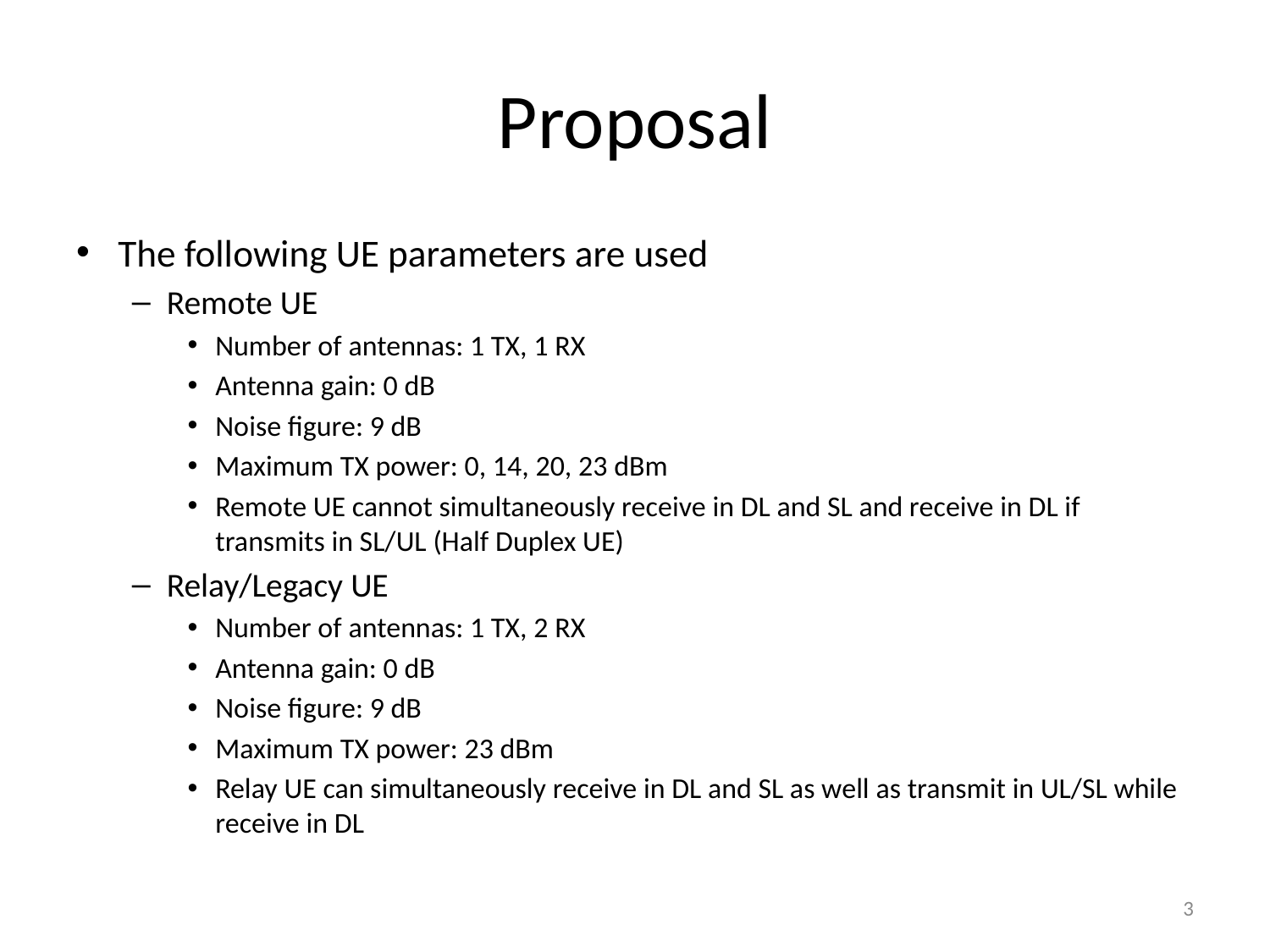

# Proposal
The following UE parameters are used
Remote UE
Number of antennas: 1 TX, 1 RX
Antenna gain: 0 dB
Noise figure: 9 dB
Maximum TX power: 0, 14, 20, 23 dBm
Remote UE cannot simultaneously receive in DL and SL and receive in DL if transmits in SL/UL (Half Duplex UE)
Relay/Legacy UE
Number of antennas: 1 TX, 2 RX
Antenna gain: 0 dB
Noise figure: 9 dB
Maximum TX power: 23 dBm
Relay UE can simultaneously receive in DL and SL as well as transmit in UL/SL while receive in DL
3